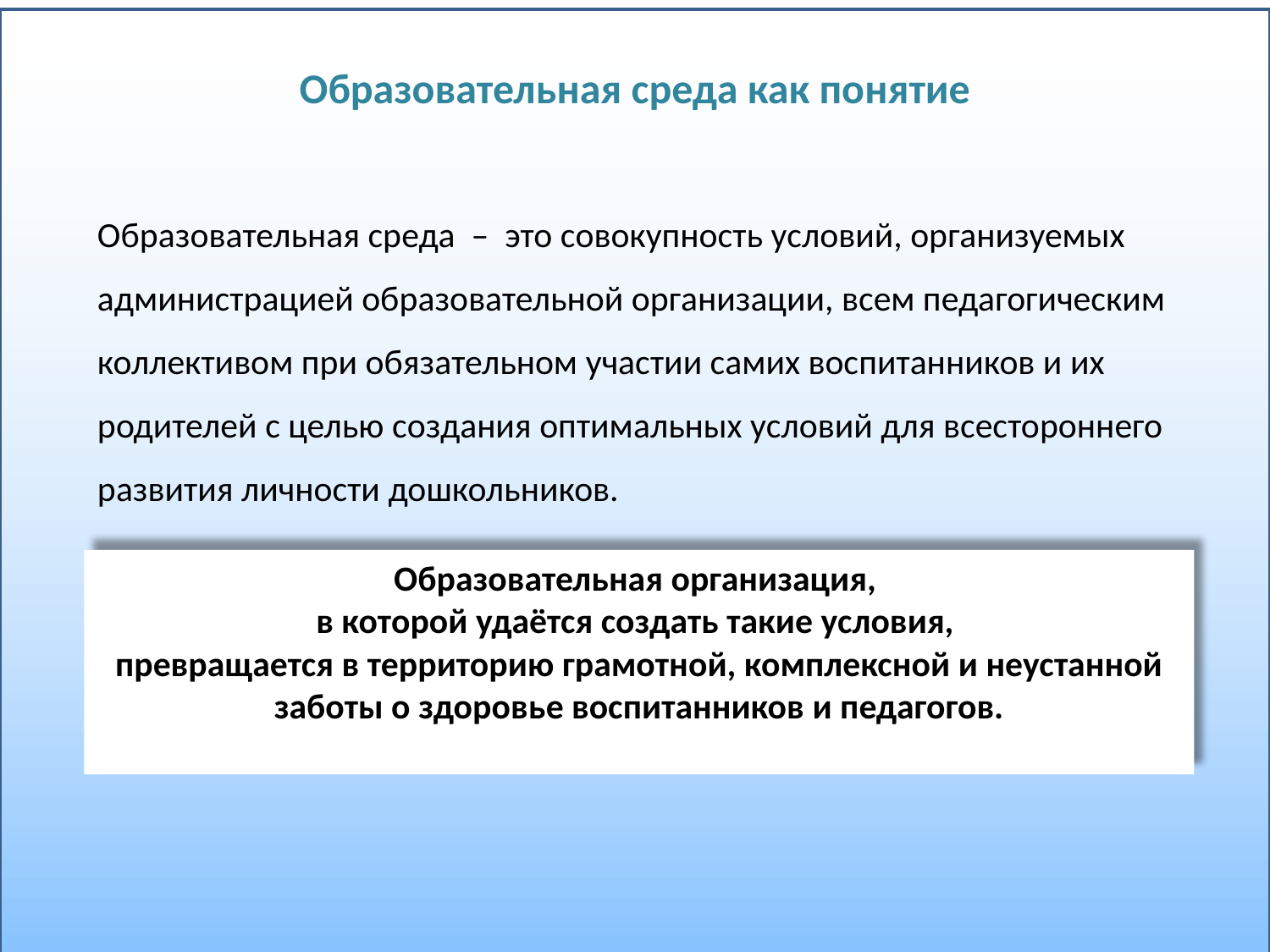

# Образовательная среда как понятие
Образовательная среда  –  это совокупность условий, организуемых администрацией образовательной организации, всем педагогическим коллективом при обязательном участии самих воспитанников и их родителей с целью создания оптимальных условий для всестороннего развития личности дошкольников.
Образовательная организация,
в которой удаётся создать такие условия,
превращается в территорию грамотной, комплексной и неустанной заботы о здоровье воспитанников и педагогов.